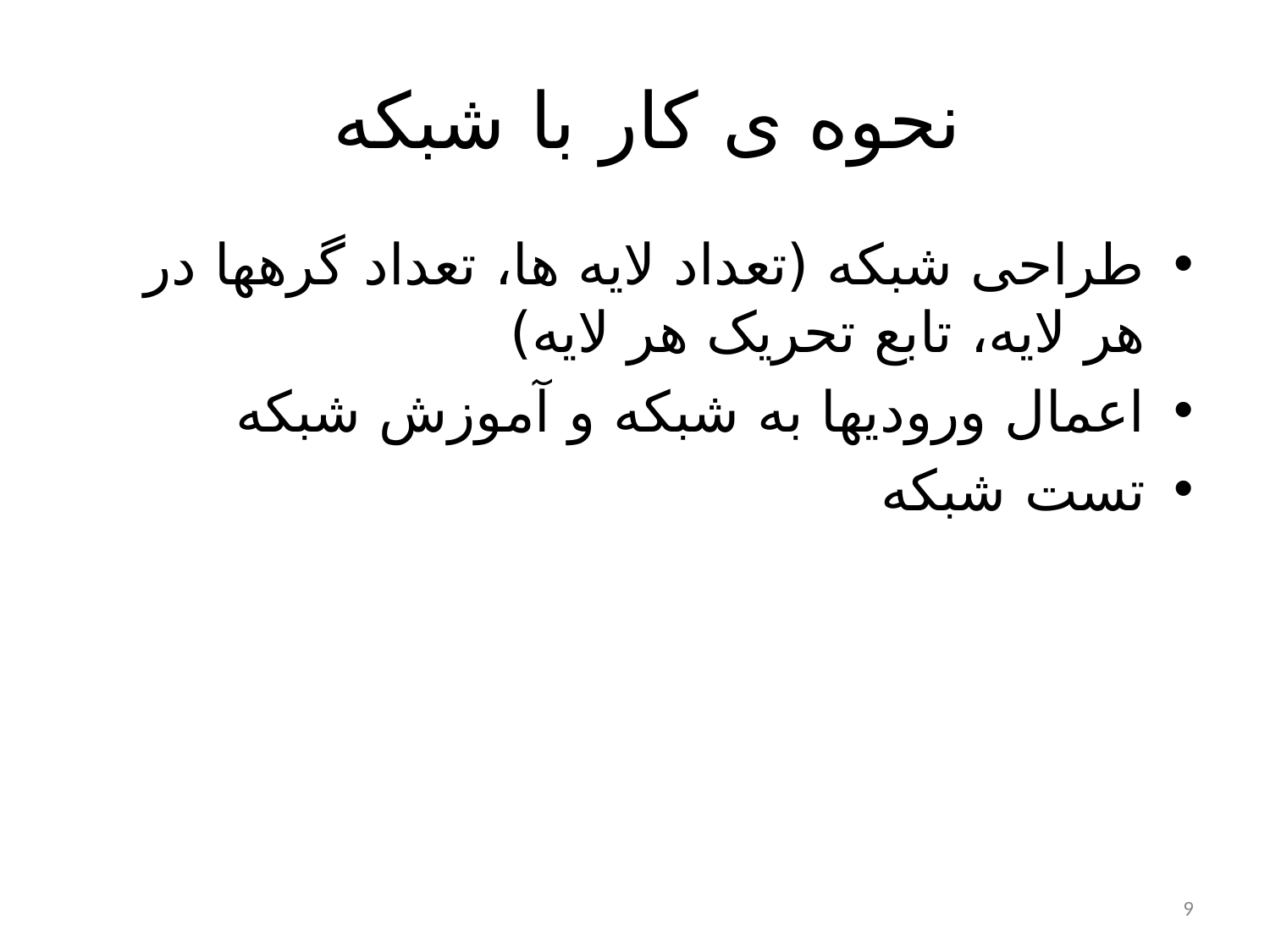

# نحوه ی کار با شبکه
طراحی شبکه (تعداد لايه ها، تعداد گرهها در هر لايه، تابع تحريک هر لايه)
اعمال وروديها به شبکه و آموزش شبکه
تست شبکه
9